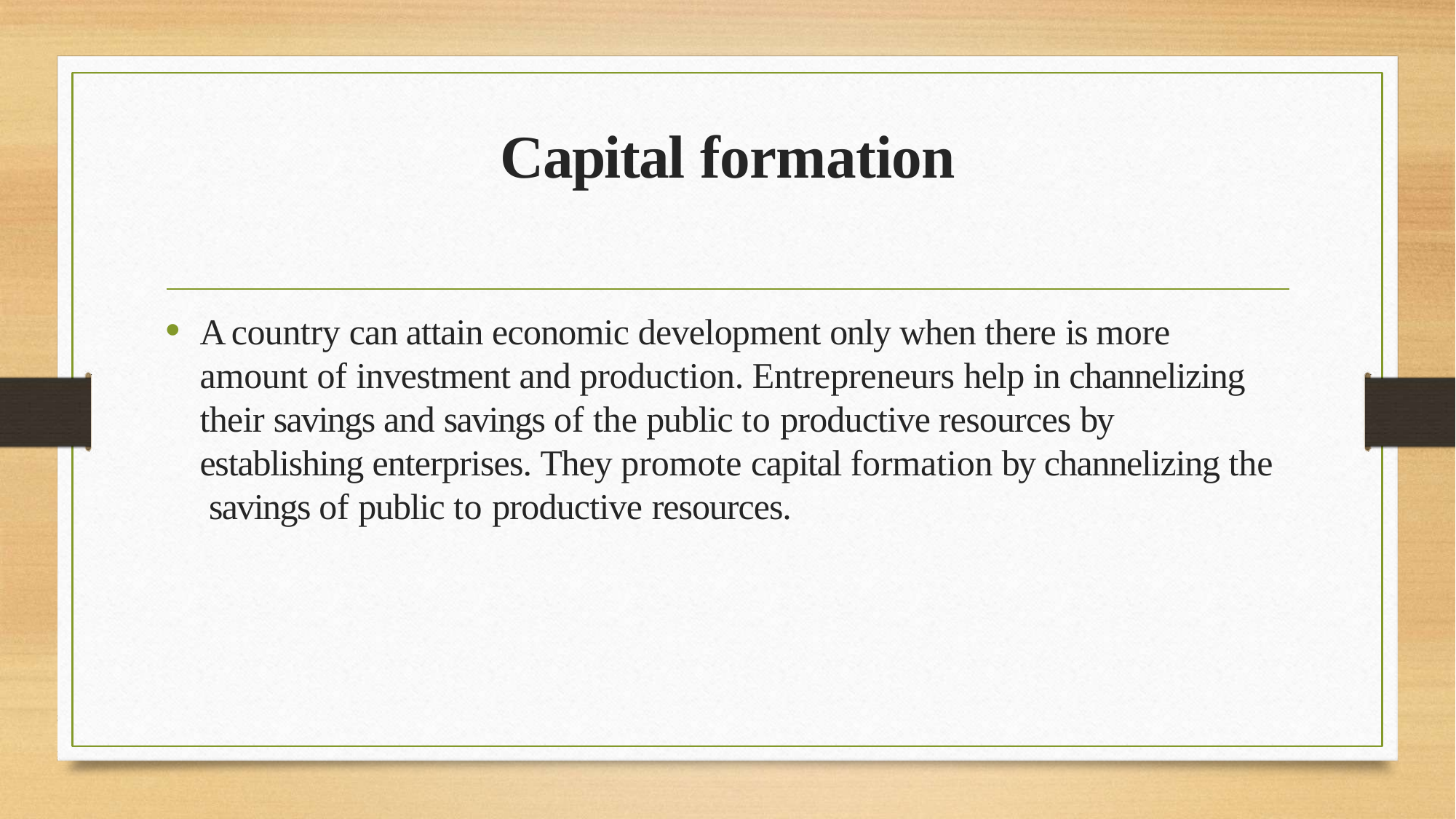

# Capital formation
A country can attain economic development only when there is more  amount of investment and production. Entrepreneurs help in channelizing  their savings and savings of the public to productive resources by  establishing enterprises. They promote capital formation by channelizing the  savings of public to productive resources.